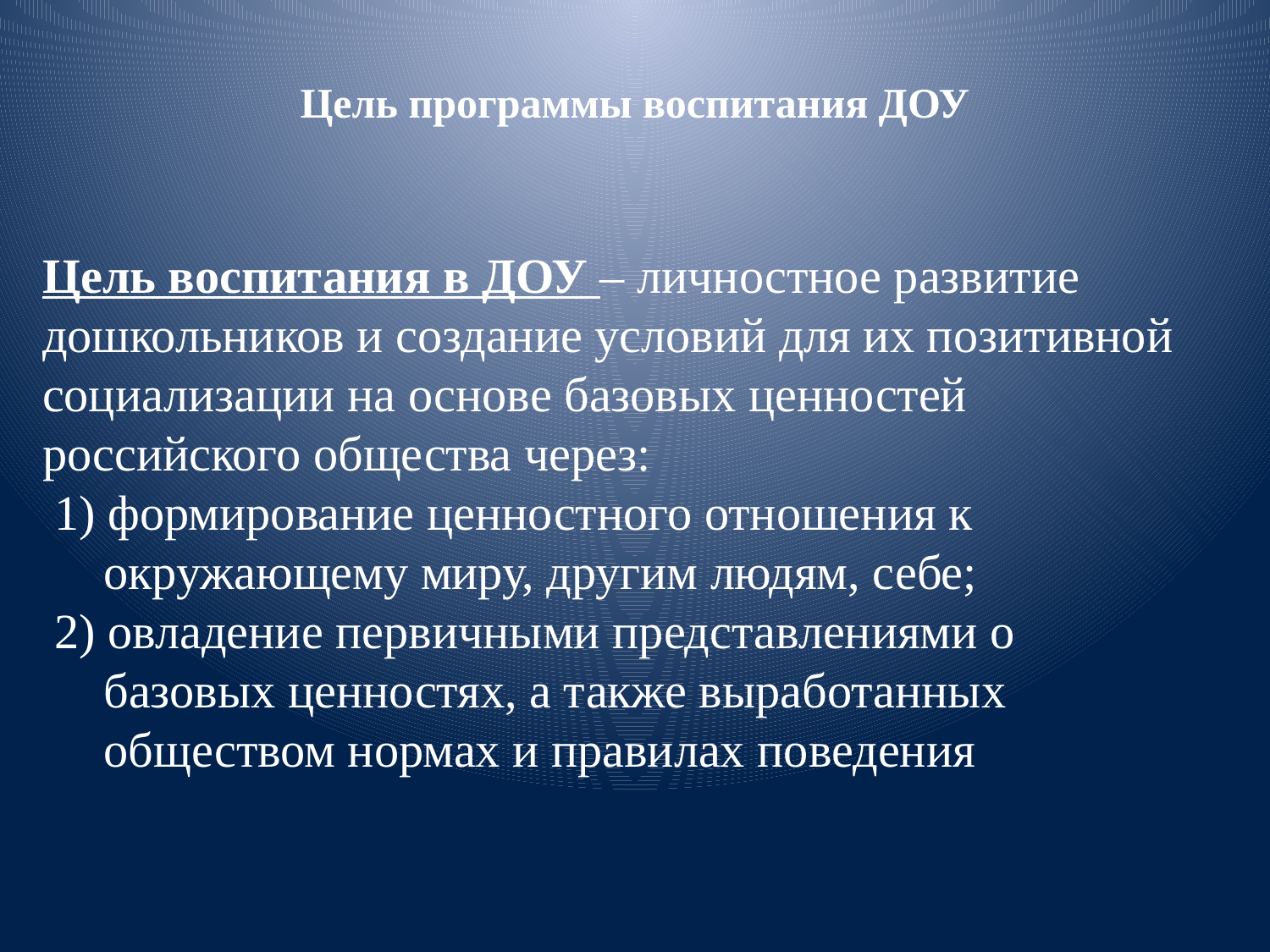

Цель программы воспитания ДОУ
Цель воспитания в ДОУ – личностное развитие дошкольников и создание условий для их позитивной социализации на основе базовых ценностей российского общества через:
 1) формирование ценностного отношения к
     окружающему миру, другим людям, себе;
 2) овладение первичными представлениями о
     базовых ценностях, а также выработанных
     обществом нормах и правилах поведения